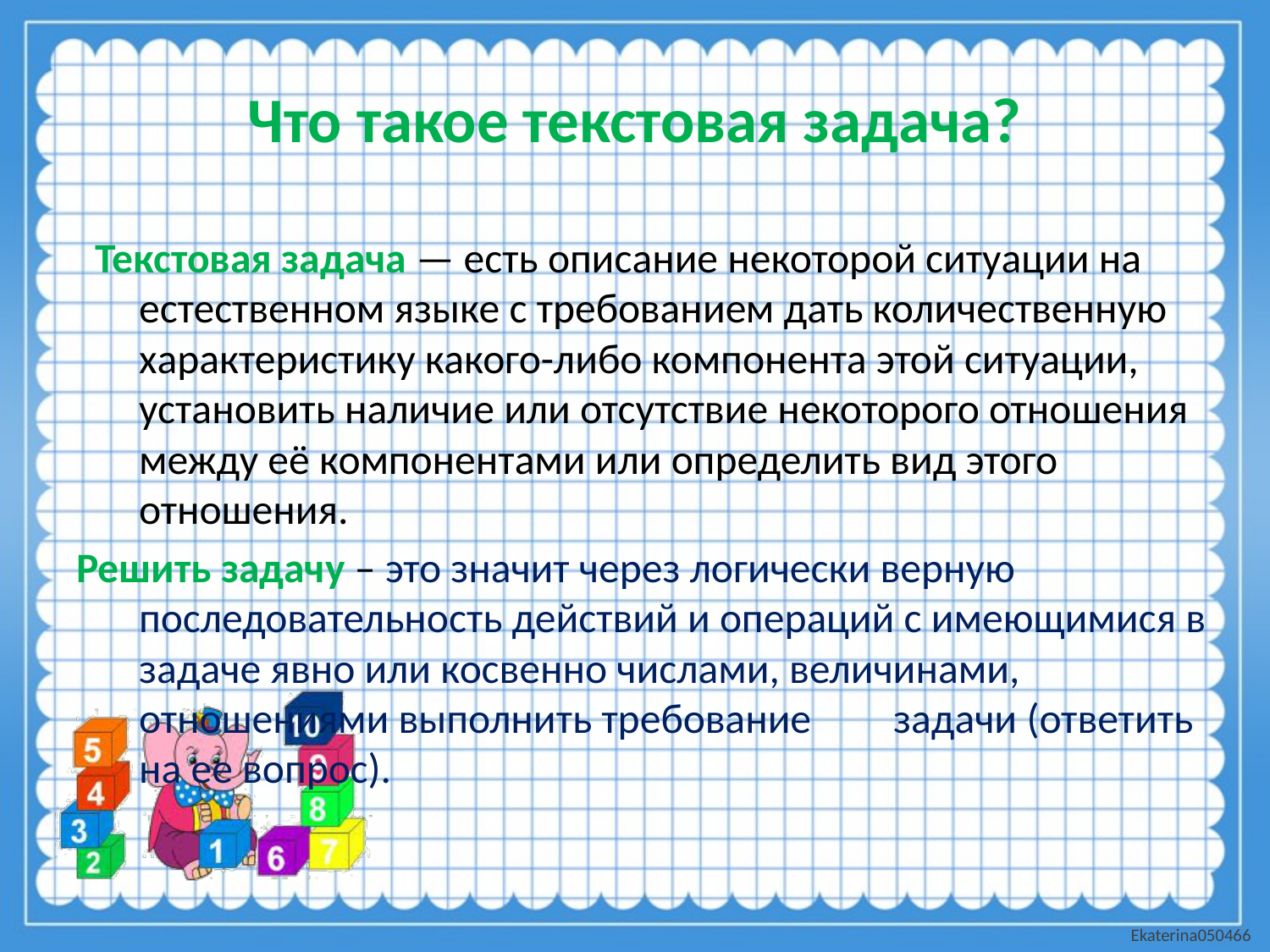

# Что такое текстовая задача?

  Текстовая задача — есть описание некоторой ситуации на естественном языке с требованием дать количественную характеристику какого-либо компонента этой ситуации, установить наличие или отсутствие некоторого отношения между её компонентами или определить вид этого отношения.
Решить задачу – это значит через логически верную последовательность действий и операций с имеющимися в задаче явно или косвенно числами, величинами,    					отношениями выполнить требование 				задачи (ответить на ее вопрос).